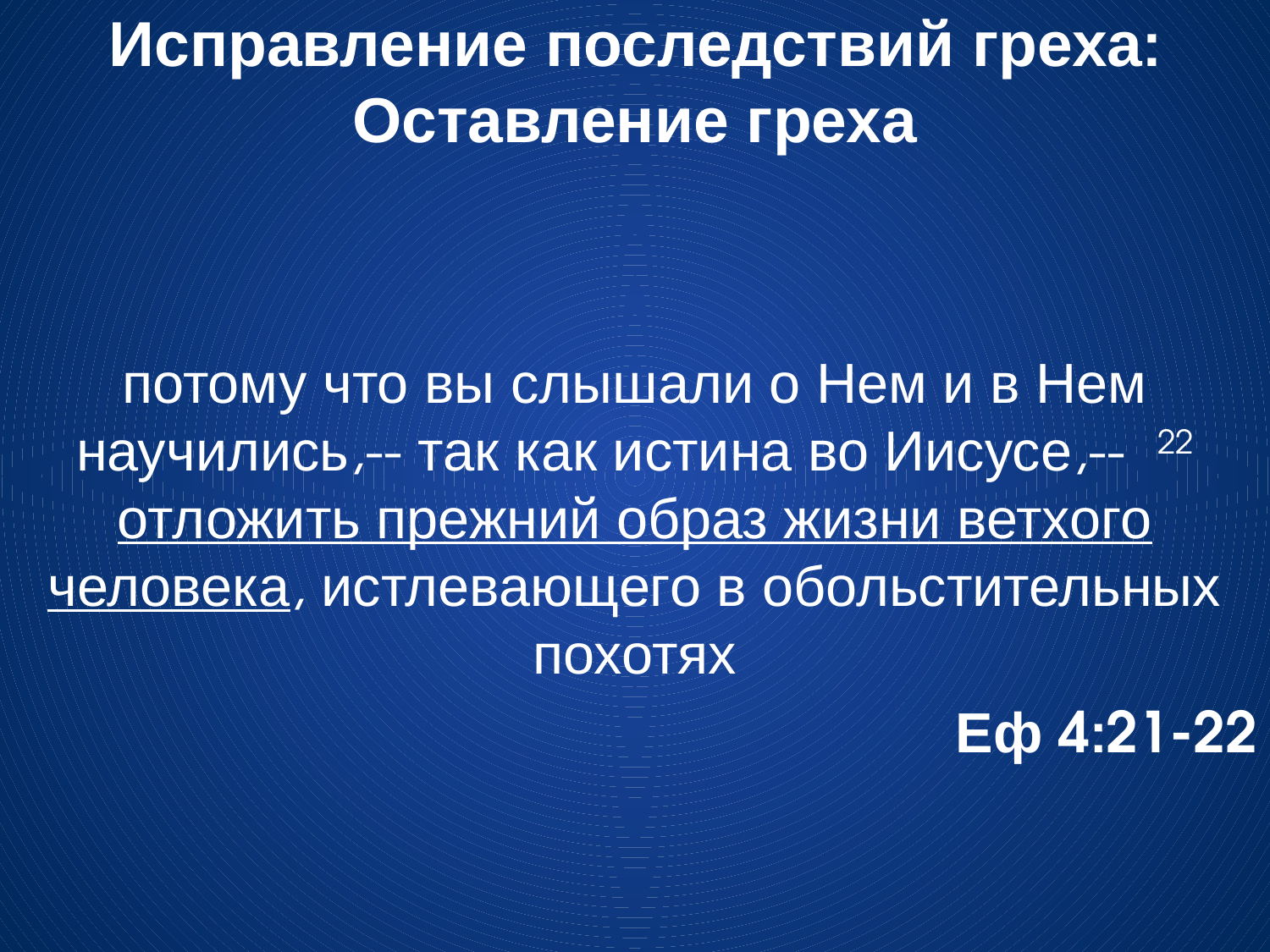

# Исправление последствий греха: Оставление греха
потому что вы слышали о Нем и в Нем научились,-- так как истина во Иисусе,--  22 отложить прежний образ жизни ветхого человека, истлевающего в обольстительных похотях
Еф 4:21-22